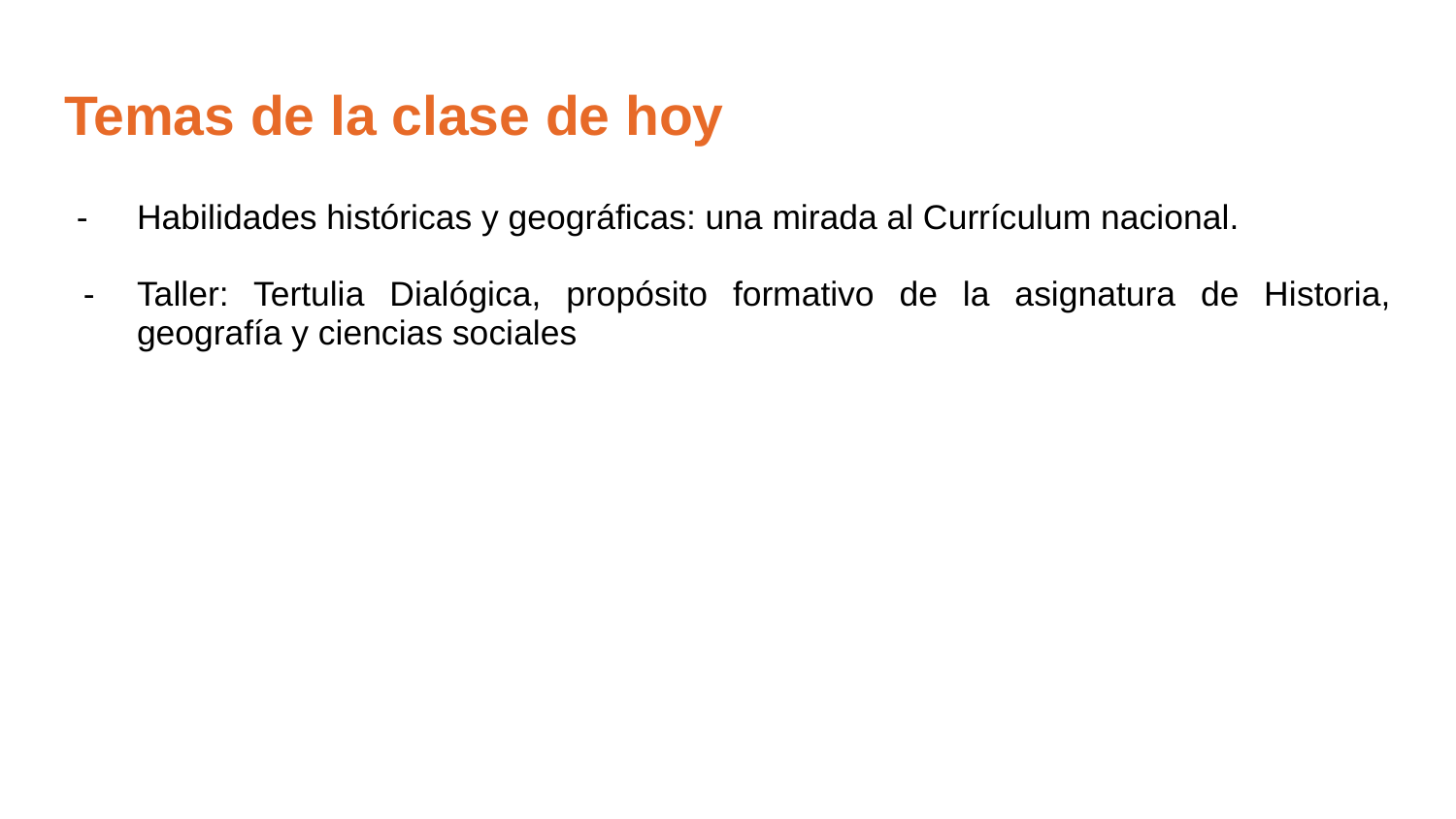

# Temas de la clase de hoy
Habilidades históricas y geográficas: una mirada al Currículum nacional.

Taller: Tertulia Dialógica, propósito formativo de la asignatura de Historia, geografía y ciencias sociales